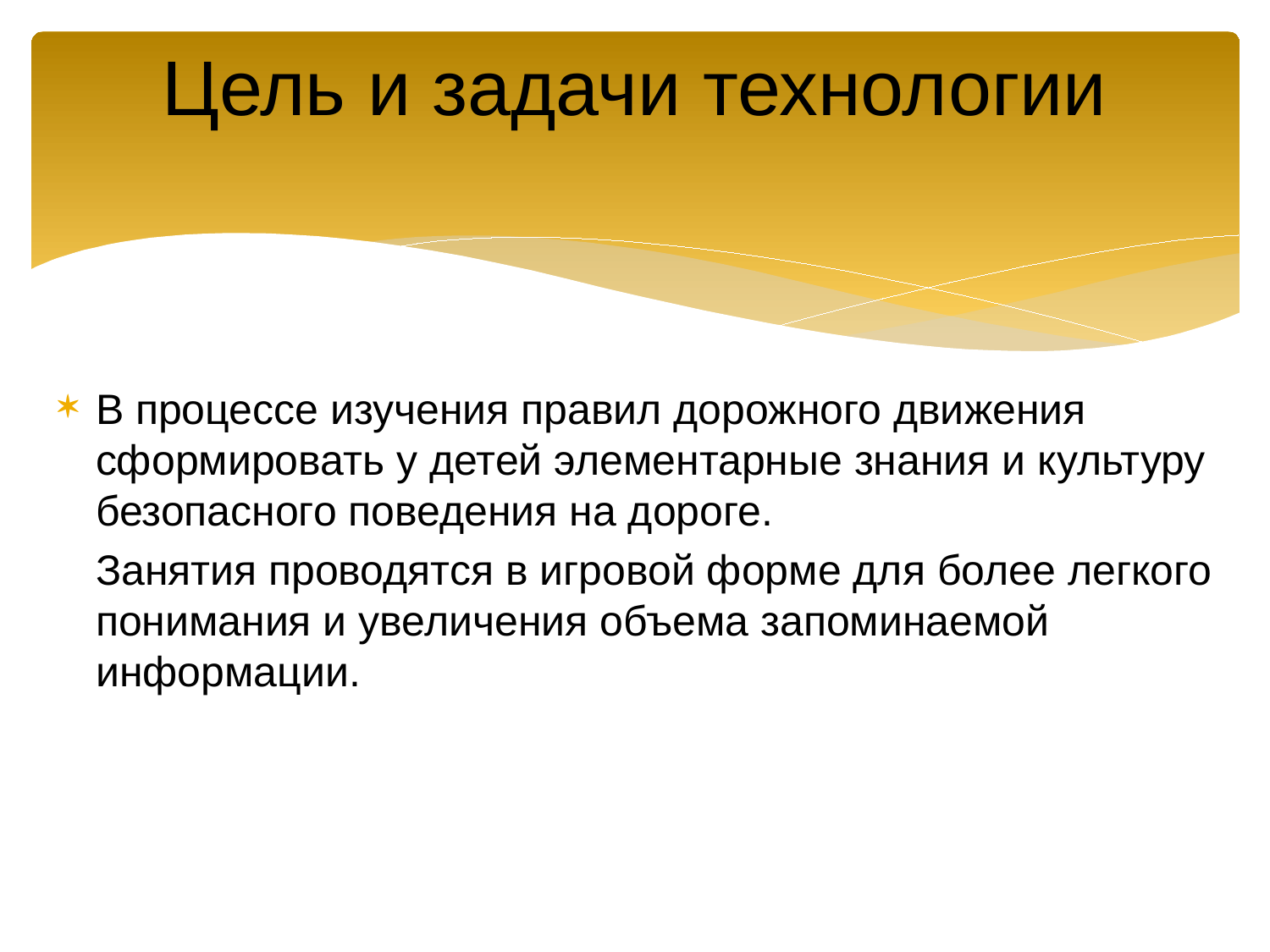

# Цель и задачи технологии

В процессе изучения правил дорожного движения сформировать у детей элементарные знания и культуру безопасного поведения на дороге.
	Занятия проводятся в игровой форме для более легкого понимания и увеличения объема запоминаемой информации.